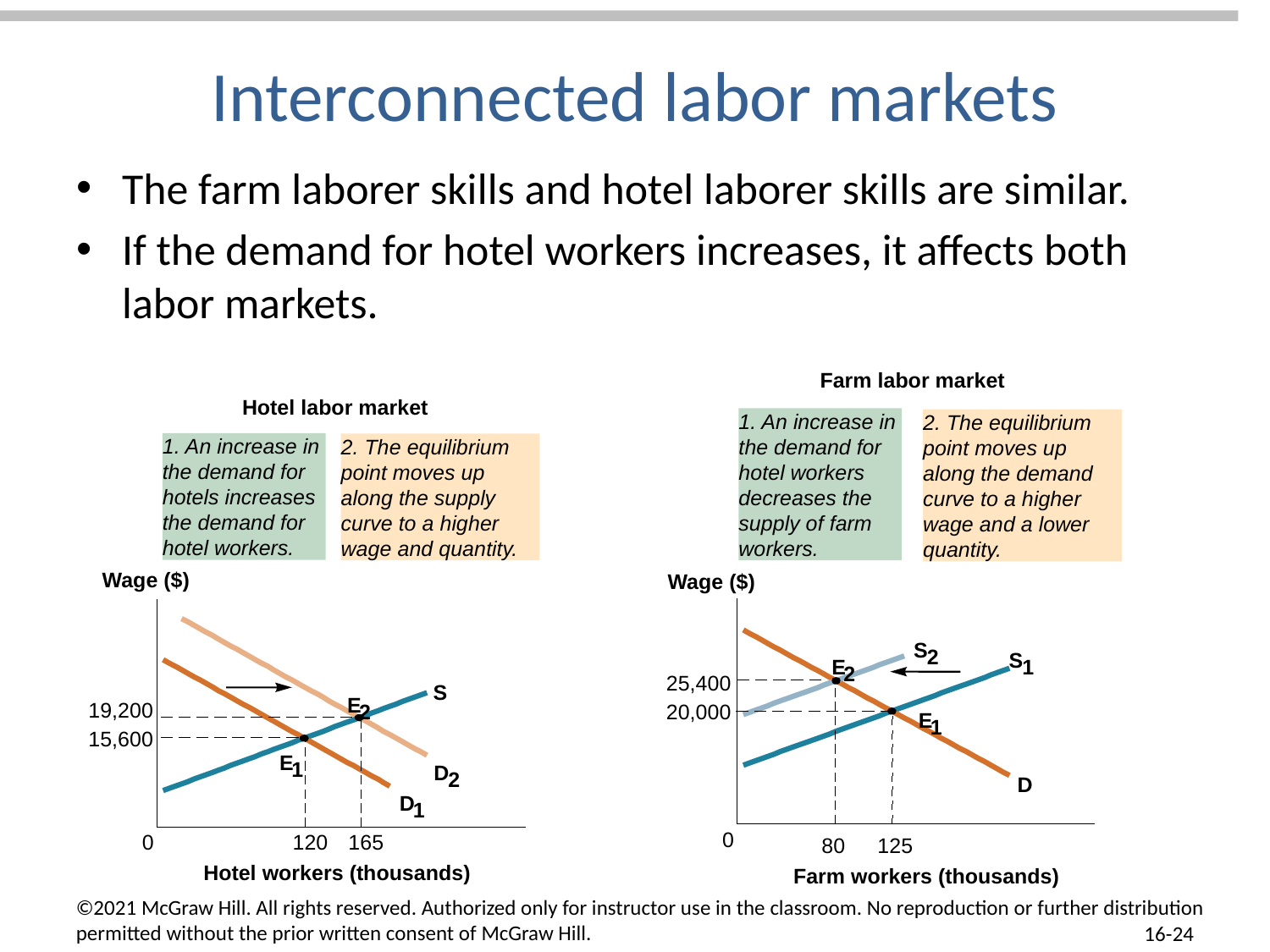

# Interconnected labor markets
The farm laborer skills and hotel laborer skills are similar.
If the demand for hotel workers increases, it affects both labor markets.
Farm labor market
Hotel labor market
1. An increase in the demand for hotel workers decreases the supply of farm workers.
2. The equilibrium point moves up along the demand curve to a higher wage and a lower quantity.
1. An increase in the demand for hotels increases the demand for hotel workers.
2. The equilibrium point moves up along the supply curve to a higher wage and quantity.
Wage ($)
Wage ($)

S
2
S
E
1

2

25,400

S

E

19,200
2
20,000

E

1

15,600

E
1

D
2

D

D
1

0

0
120
165
80
125
Hotel workers (thousands)
Farm workers (thousands)